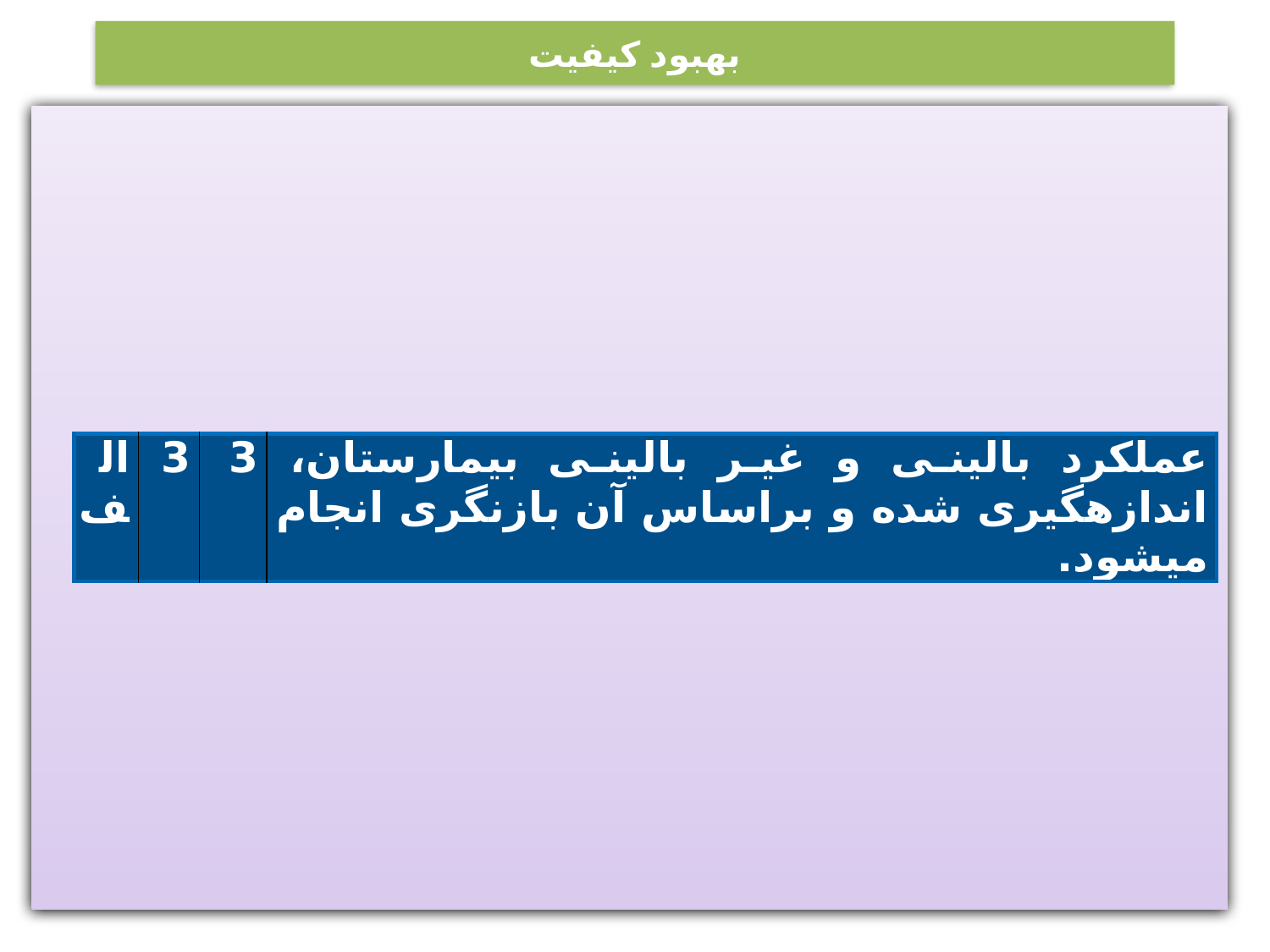

# بهبود کيفيت

| الف | 3 | 3 | عملکرد بالینی و غیر بالینی بیمارستان، اندازه‏گیری شده و براساس آن بازنگری انجام ‏می‏شود. |
| --- | --- | --- | --- |